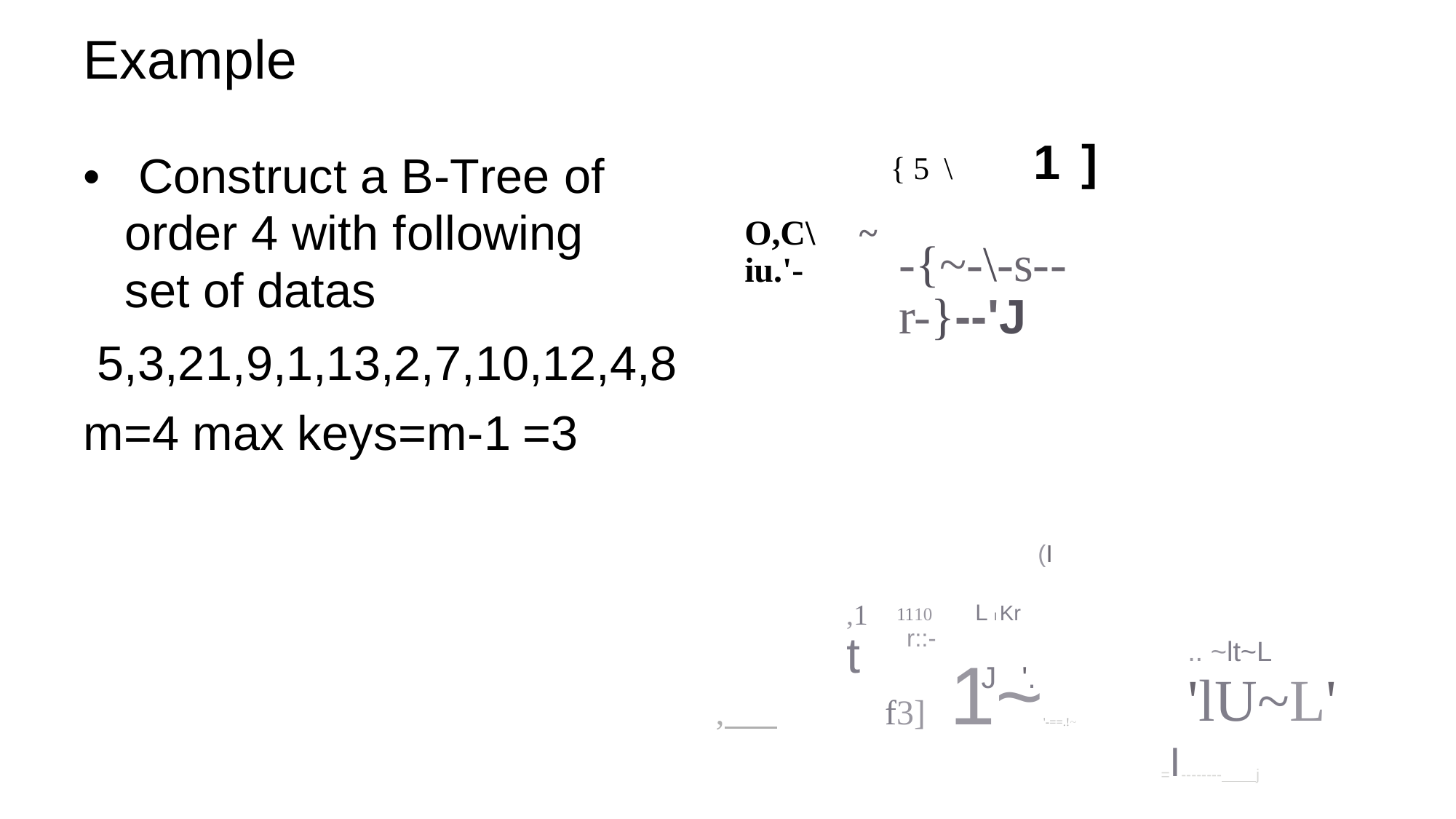

Example
1
]
•
Construct a B-Tree of
order 4 with following set of datas
{ 5 \
O,C\iu.'-
~
-{~-\-s--r-}--'J
5,3,21,9,1,13,2,7,10,12,4,8
m=4
max
keys=m-1
=3
(I
,1t
1110         L l Kr      r::-
J   '.
.. ~lt~L 'lU~L'
=I--------         j
1~'-==.!~
,
f3]